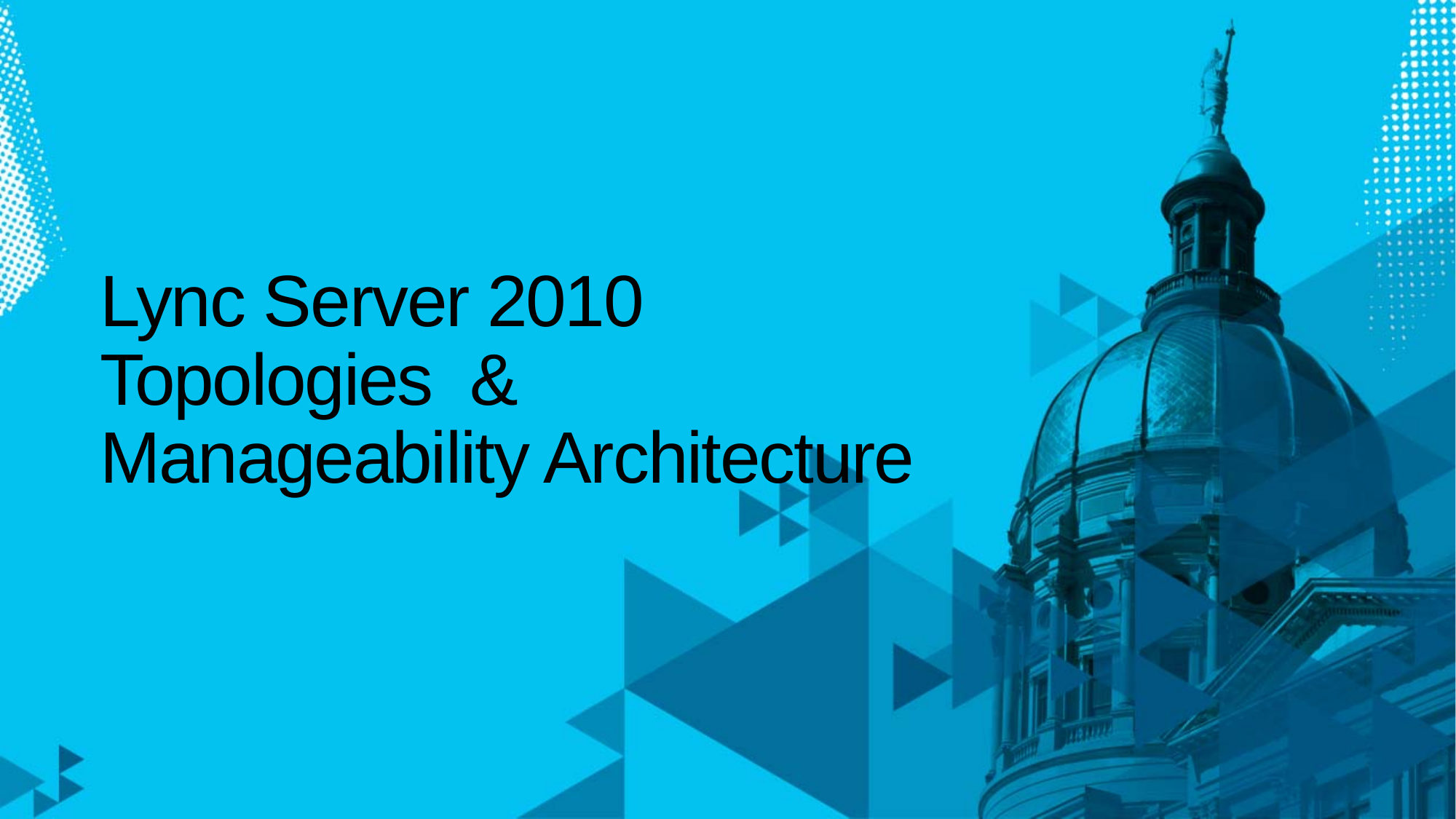

# Lync Server 2010 Topologies  & Manageability Architecture